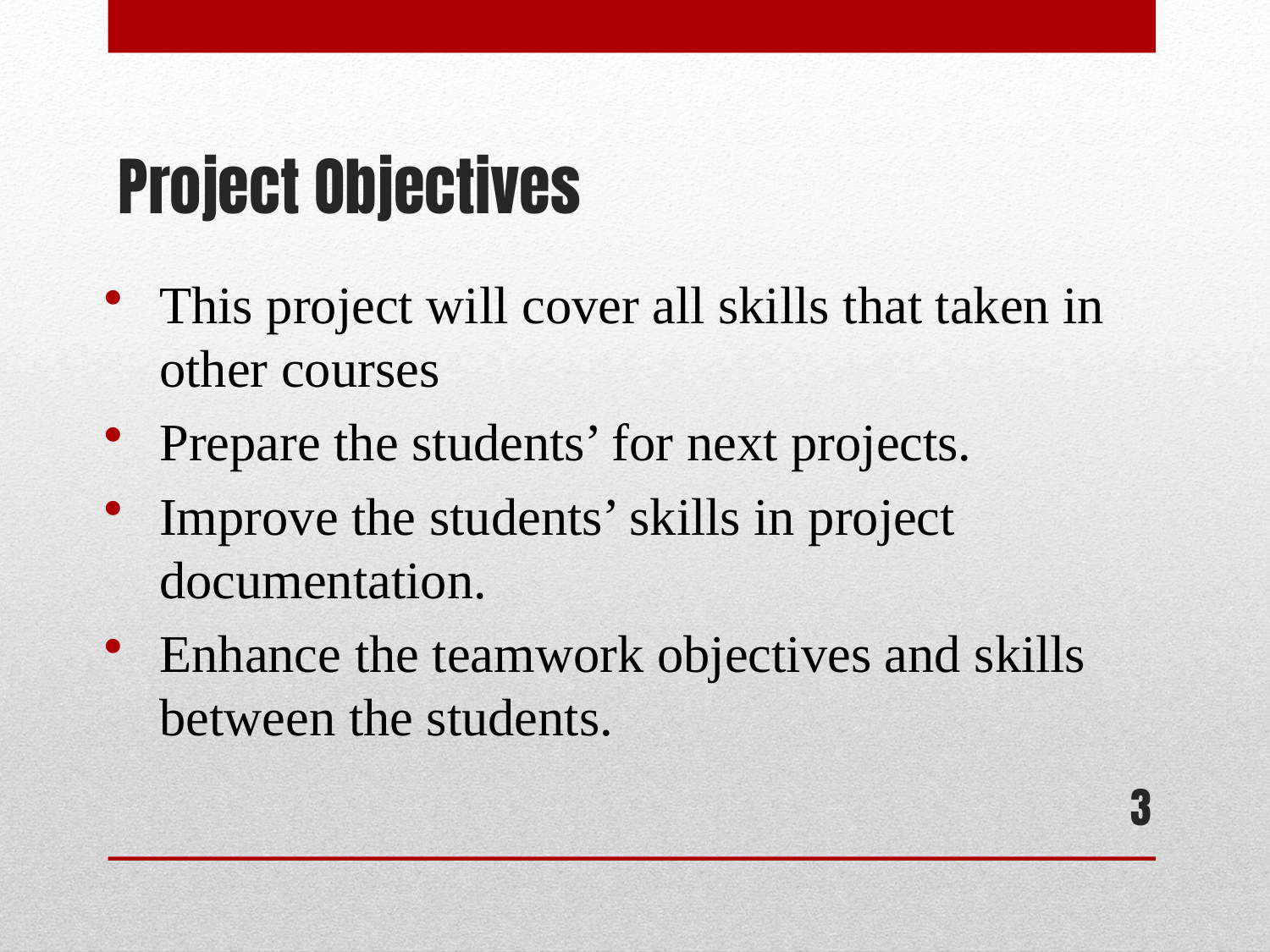

Project Objectives
This project will cover all skills that taken in other courses
Prepare the students’ for next projects.
Improve the students’ skills in project documentation.
Enhance the teamwork objectives and skills  between the students.

3